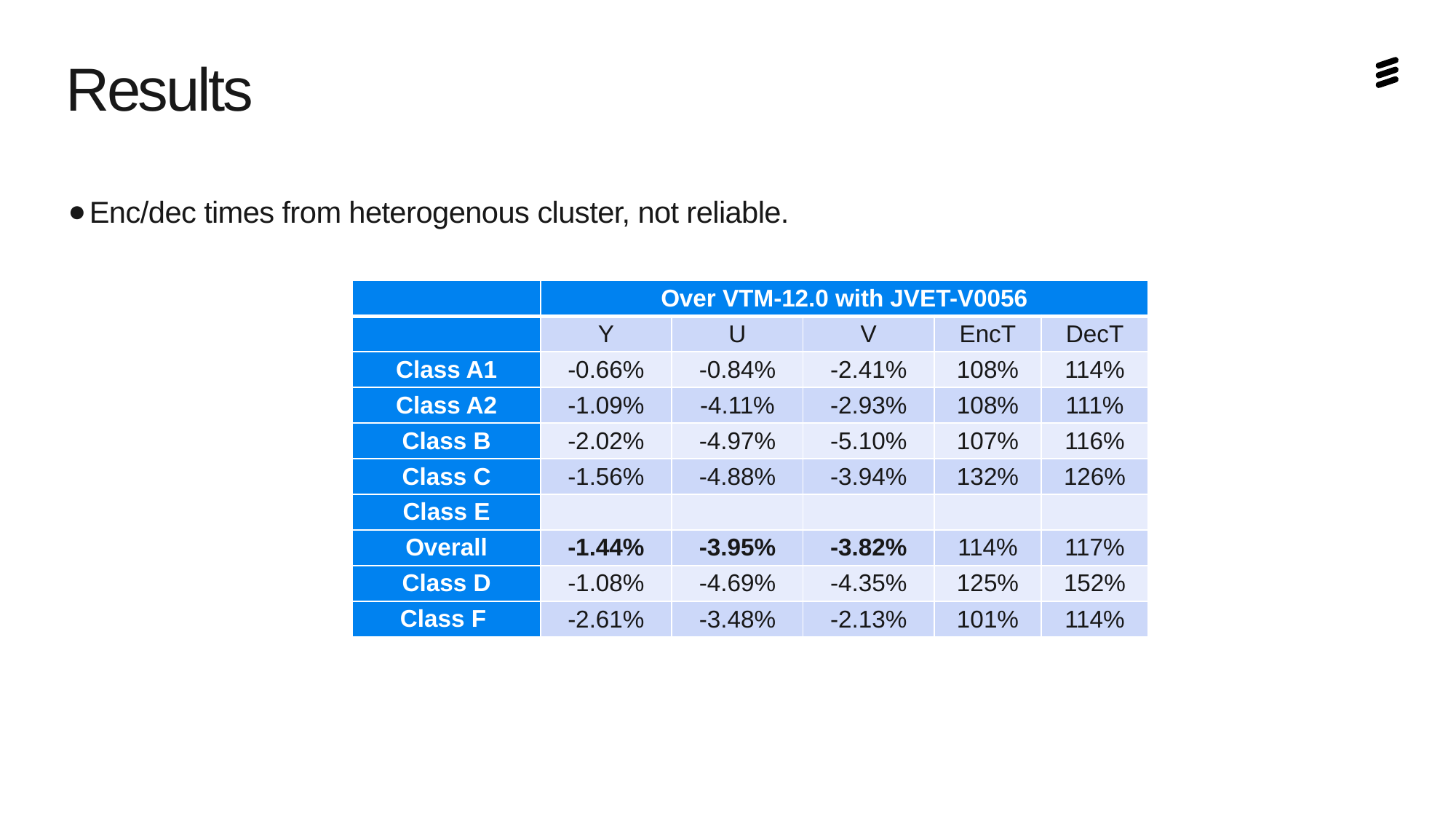

# Results
Enc/dec times from heterogenous cluster, not reliable.
|  | Over VTM-12.0 with JVET-V0056 |  |  |  |  |
| --- | --- | --- | --- | --- | --- |
|  | Y | U | V | EncT | DecT |
| Class A1 | -0.66% | -0.84% | -2.41% | 108% | 114% |
| Class A2 | -1.09% | -4.11% | -2.93% | 108% | 111% |
| Class B | -2.02% | -4.97% | -5.10% | 107% | 116% |
| Class C | -1.56% | -4.88% | -3.94% | 132% | 126% |
| Class E |  |  |  |  |  |
| Overall | -1.44% | -3.95% | -3.82% | 114% | 117% |
| Class D | -1.08% | -4.69% | -4.35% | 125% | 152% |
| Class F | -2.61% | -3.48% | -2.13% | 101% | 114% |